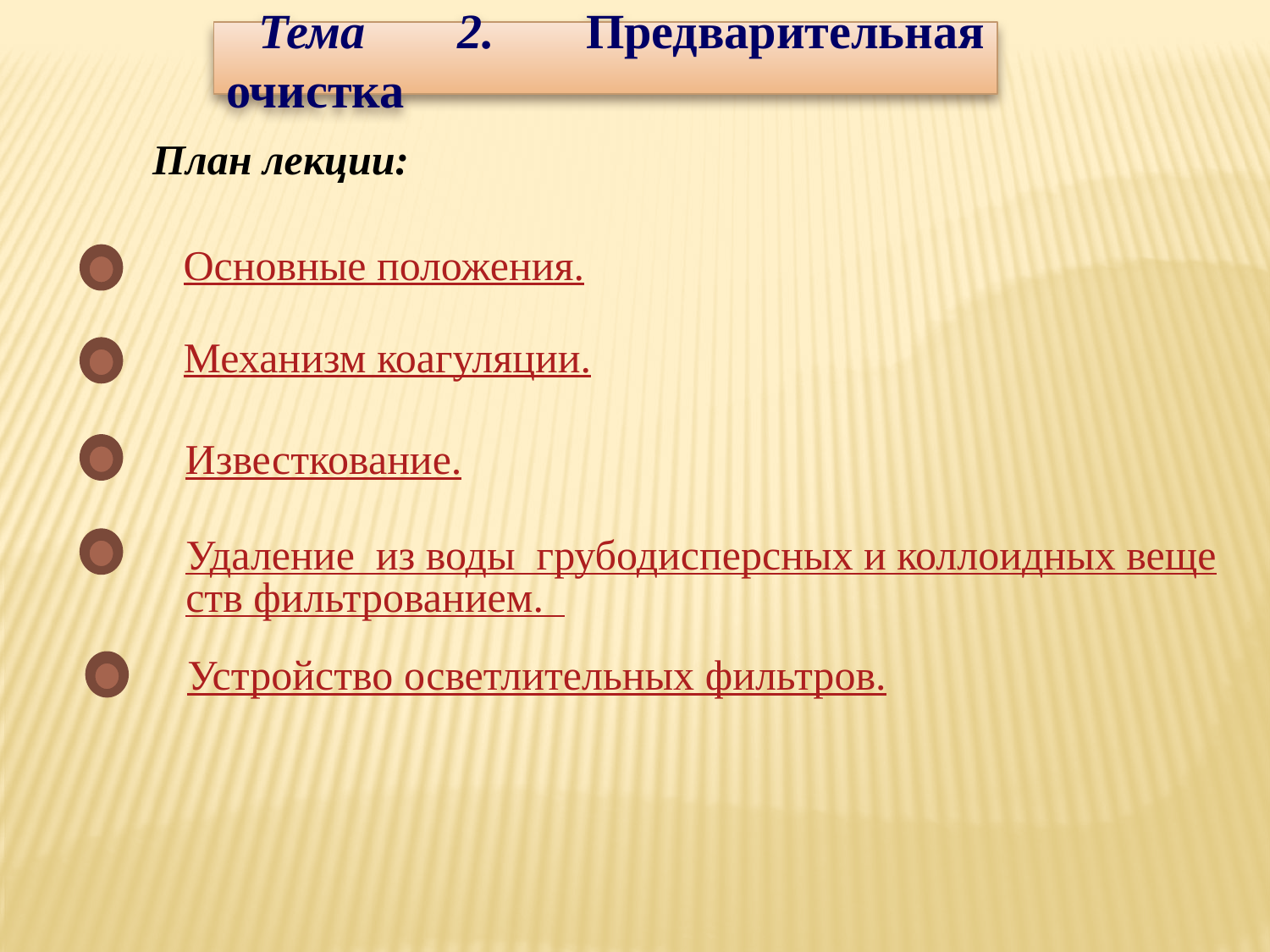

Тема 2. Предварительная очистка
План лекции:
Основные положения.

Механизм коагуляции.

Известкование.

Удаление  из воды  грубодисперсных и коллоидных веществ фильтрованием.

Устройство осветлительных фильтров.